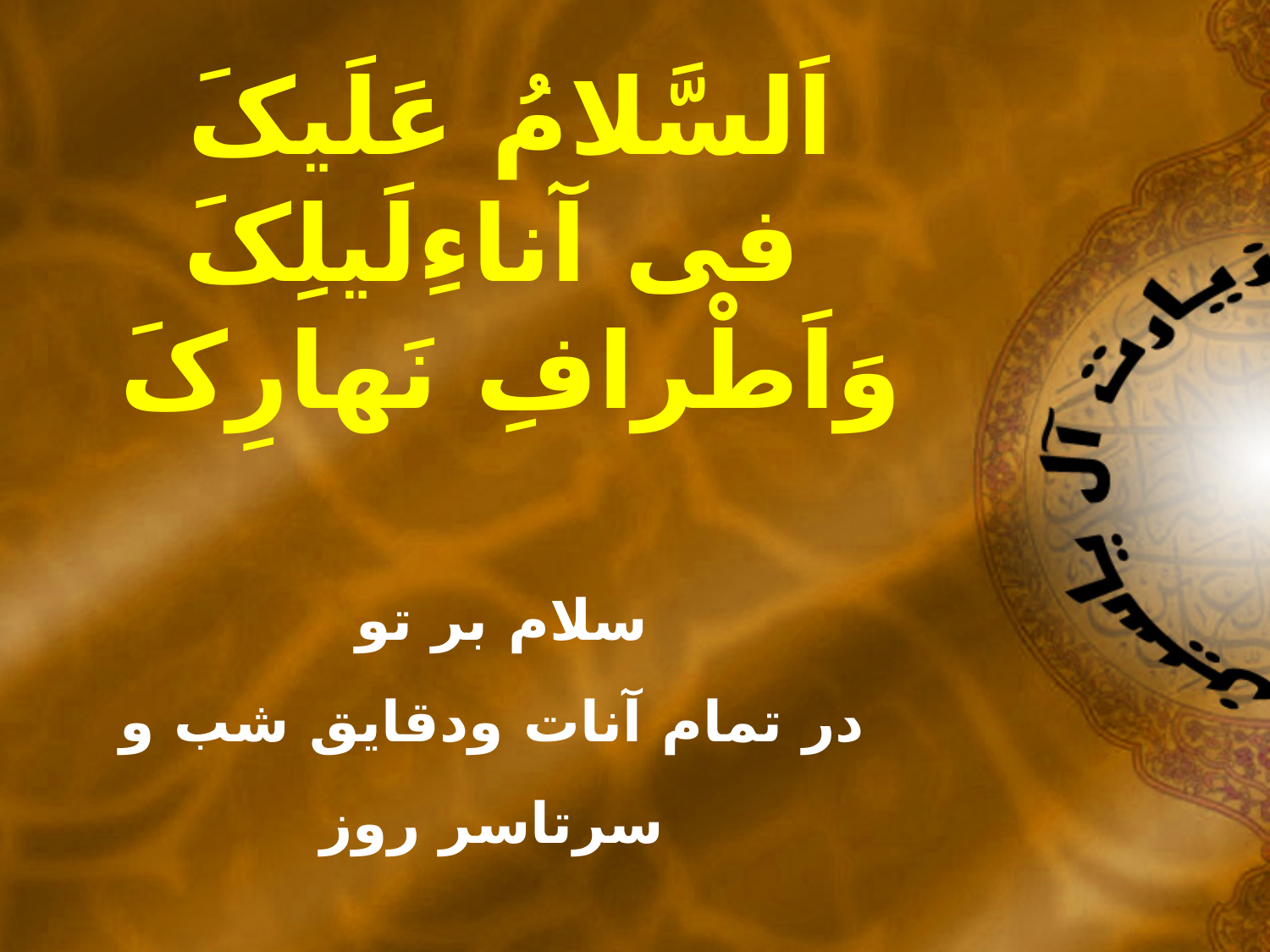

اَلسَّلامُ عَلَيکَ
فى آناءِلَيلِکَ وَاَطْرافِ نَهارِکَ
سلام بر تو
در تمام آنات ودقايق شب و سرتاسر روز